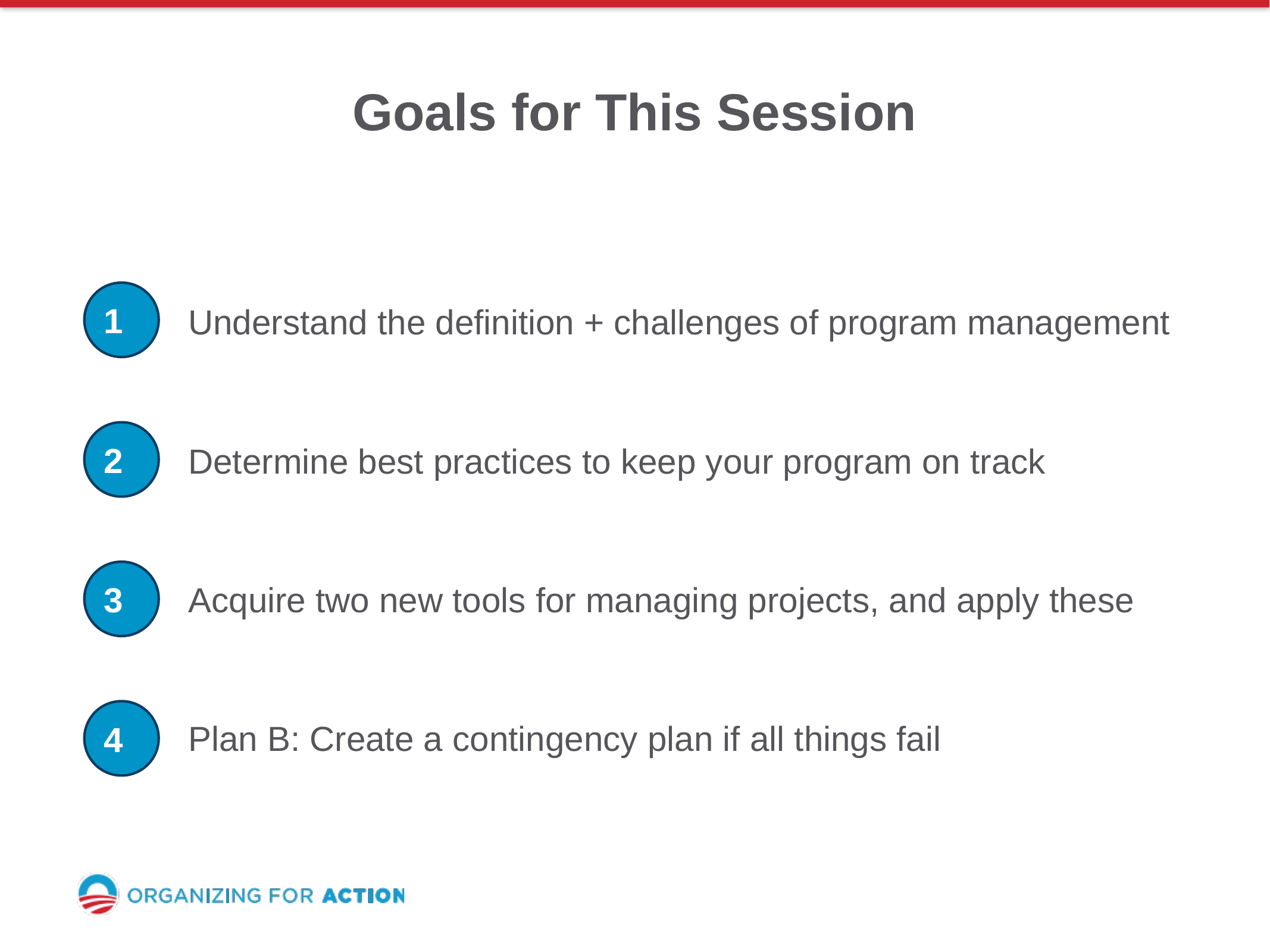

Goals for This Session
Understand the definition + challenges of program management
1
Determine best practices to keep your program on track
2

Acquire two new tools for managing projects, and apply these
3
Plan B: Create a contingency plan if all things fail
4